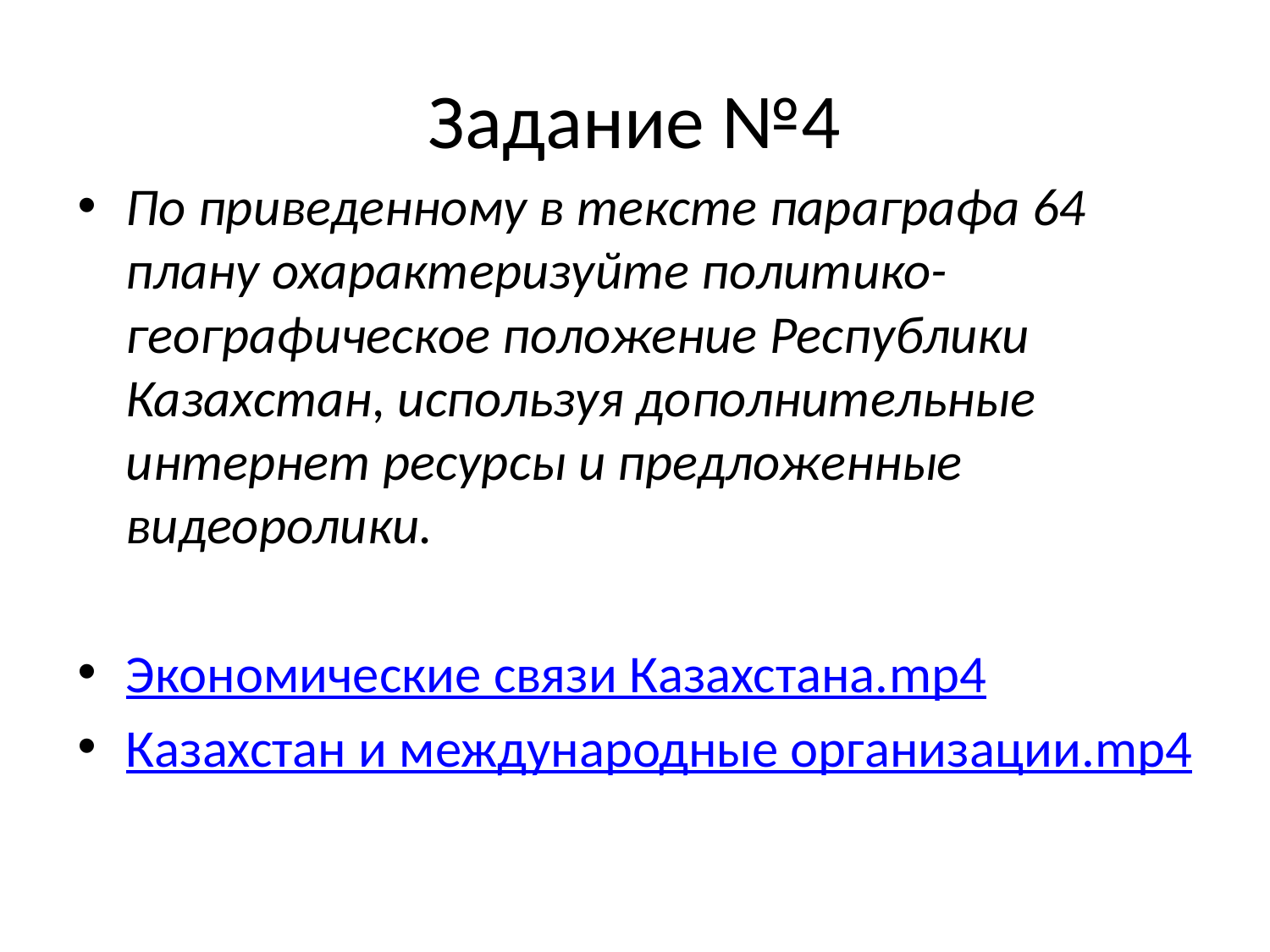

# Задание №4
По приведенному в тексте параграфа 64 плану охарактеризуйте политико-географическое положение Республики Казахстан, используя дополнительные интернет ресурсы и предложенные  видеоролики.

Экономические связи Казахстана.mp4
Казахстан и международные организации.mp4